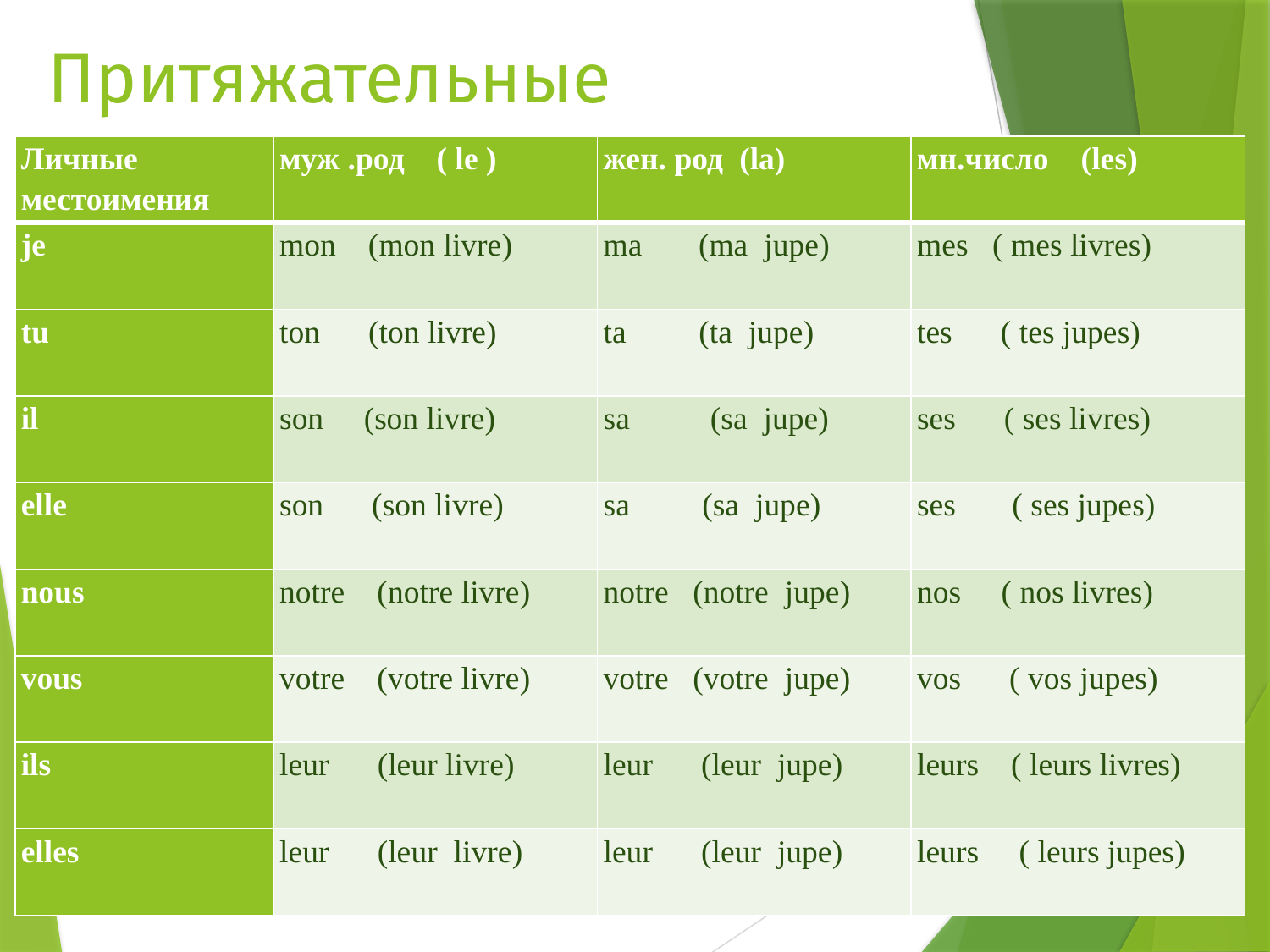

# Притяжательные прилагательные
| Личные местоимения | муж .род ( le ) | жен. род (la) | мн.число (les) |
| --- | --- | --- | --- |
| je | mon (mon livre) | ma (ma jupe) | mes ( mes livres) |
| tu | ton (ton livre) | ta (ta jupe) | tes ( tes jupes) |
| il | son (son livre) | sa (sa jupe) | ses ( ses livres) |
| elle | son (son livre) | sa (sa jupe) | ses ( ses jupes) |
| nous | notre (notre livre) | notre (notre jupe) | nos ( nos livres) |
| vous | votre (votre livre) | votre (votre jupe) | vos ( vos jupes) |
| ils | leur (leur livre) | leur (leur jupe) | leurs ( leurs livres) |
| elles | leur (leur livre) | leur (leur jupe) | leurs ( leurs jupes) |